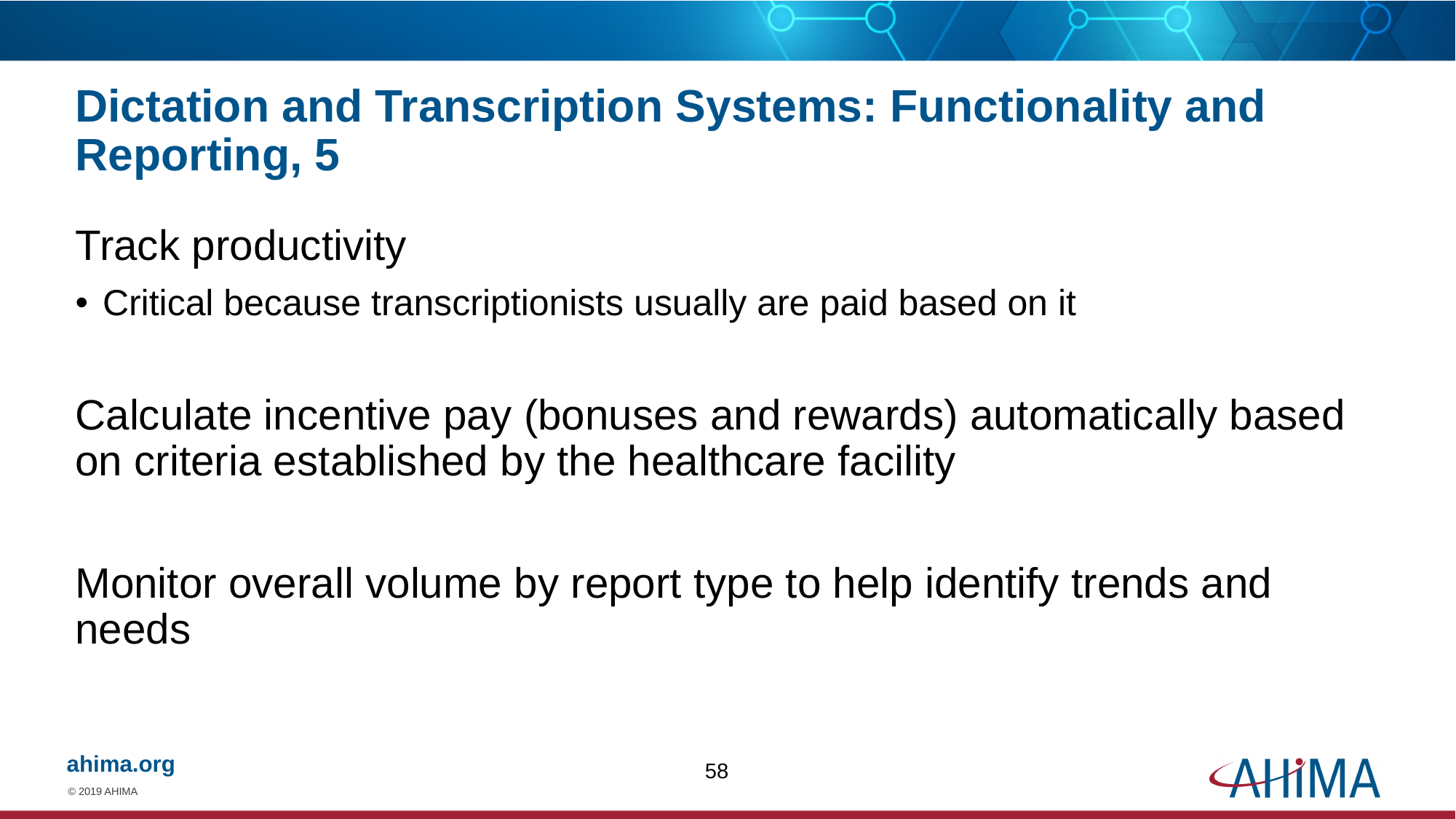

# Dictation and Transcription Systems: Functionality and Reporting, 5
Track productivity
Critical because transcriptionists usually are paid based on it

Calculate incentive pay (bonuses and rewards) automatically based on criteria established by the healthcare facility

Monitor overall volume by report type to help identify trends and needs